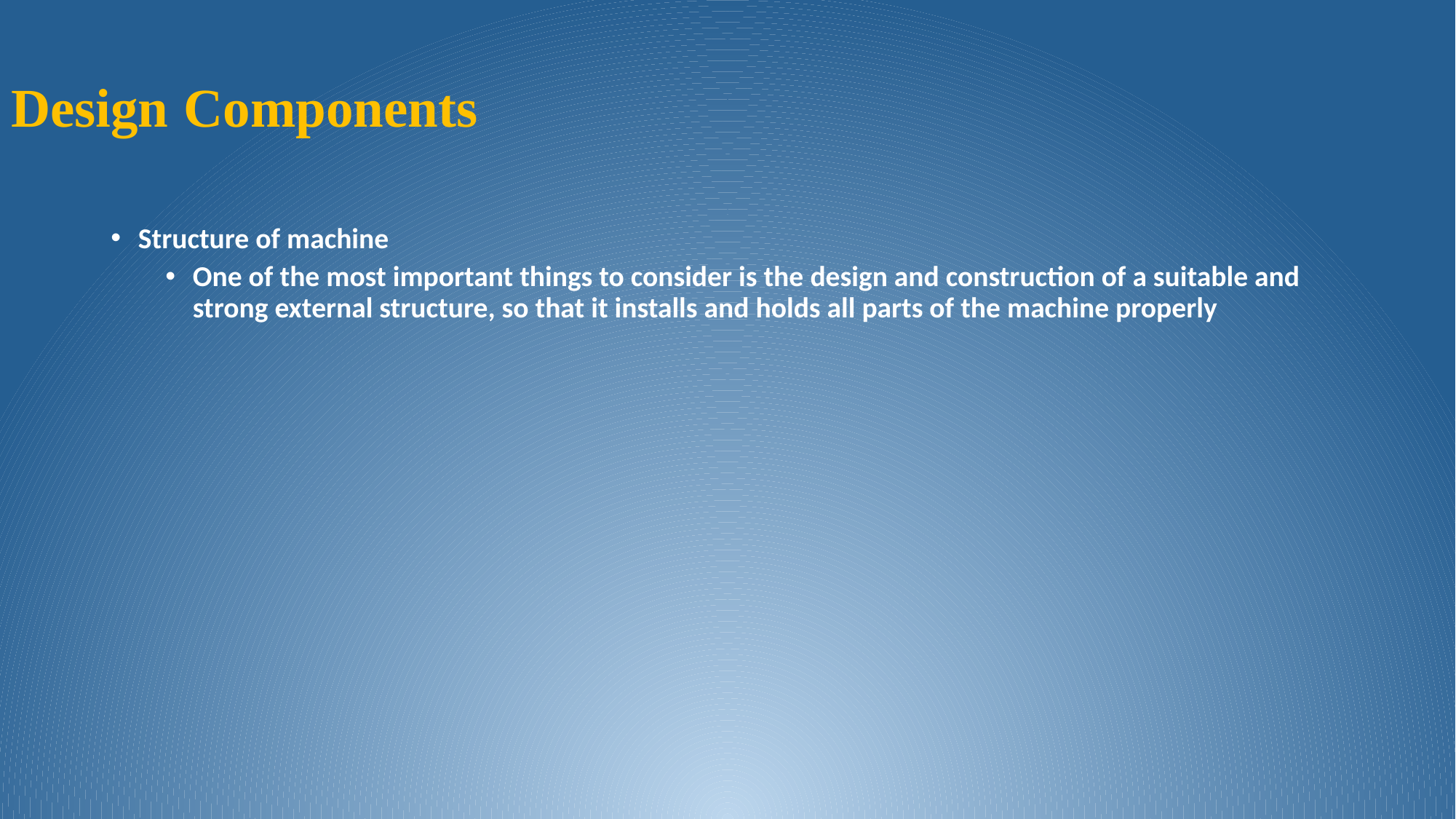

# Design Components
Structure of machine
One of the most important things to consider is the design and construction of a suitable and strong external structure, so that it installs and holds all parts of the machine properly